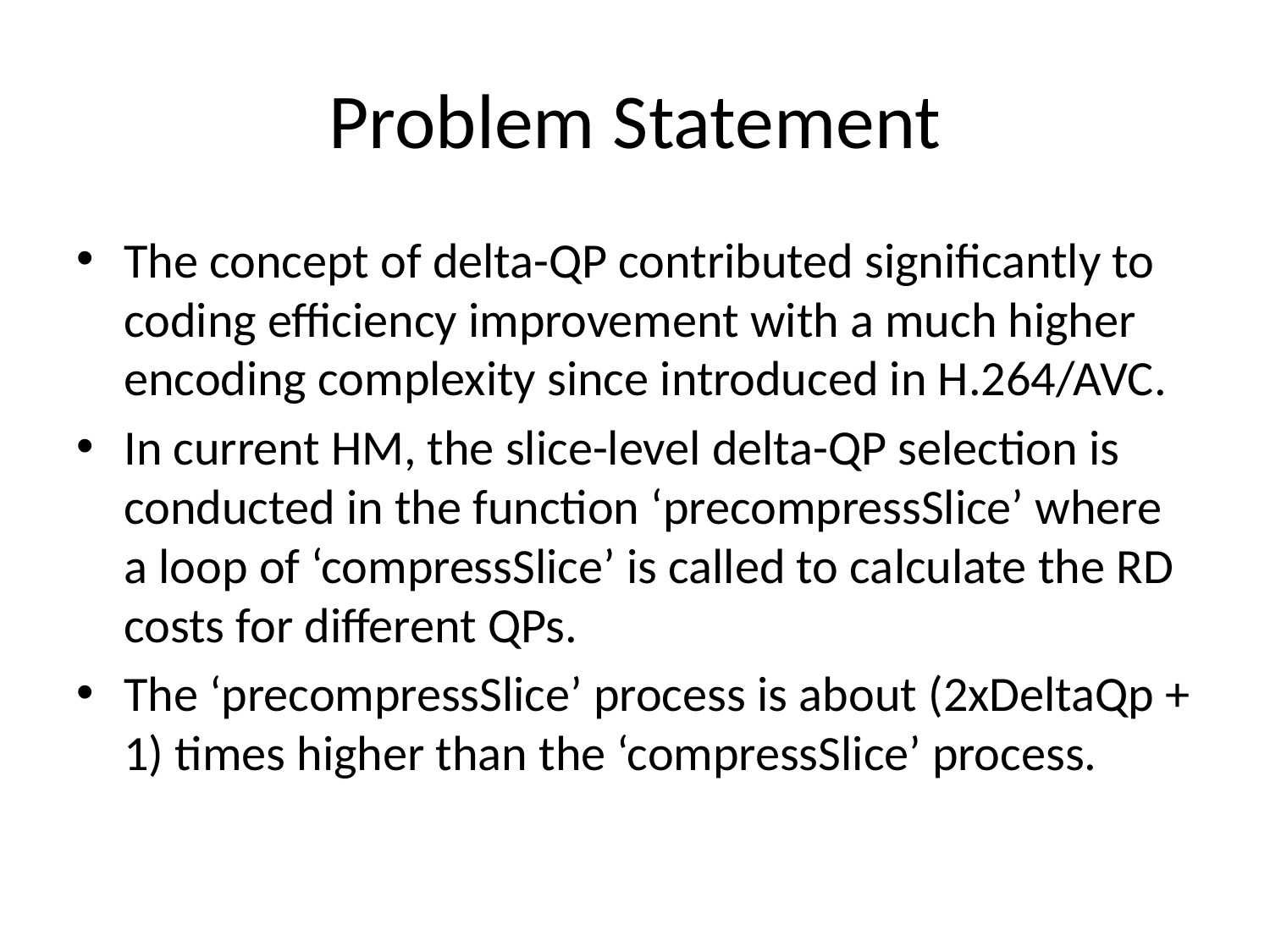

# Problem Statement
The concept of delta-QP contributed significantly to coding efficiency improvement with a much higher encoding complexity since introduced in H.264/AVC.
In current HM, the slice-level delta-QP selection is conducted in the function ‘precompressSlice’ where a loop of ‘compressSlice’ is called to calculate the RD costs for different QPs.
The ‘precompressSlice’ process is about (2xDeltaQp + 1) times higher than the ‘compressSlice’ process.